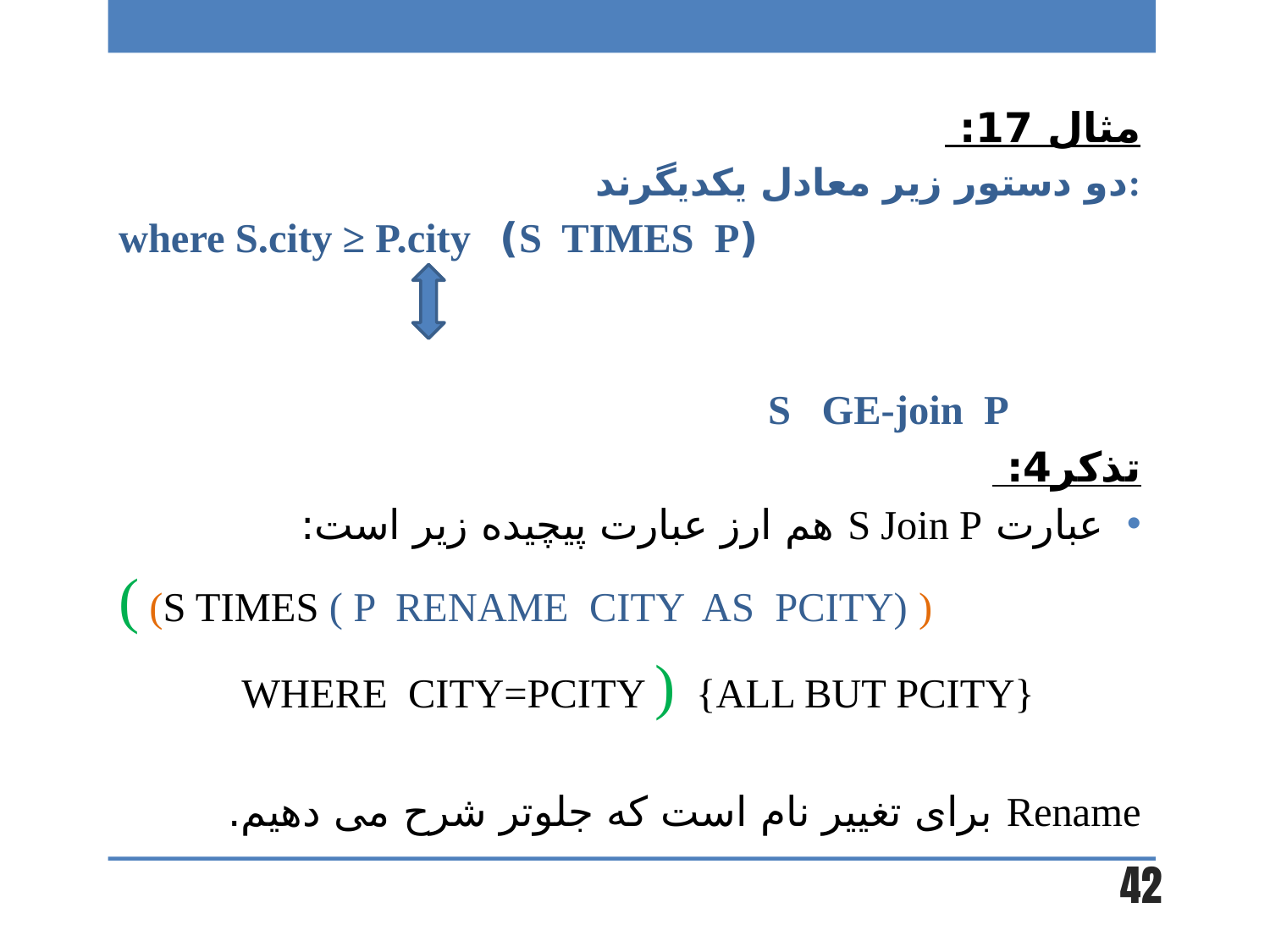

مثال 17:
دو دستور زیر معادل یکدیگرند:
(S  TIMES  P)  where S.city ≥ P.city

  S   GE-join  P
تذکر4:
عبارت S Join P هم ارز عبارت پیچیده زیر است:
( (S TIMES ( P  RENAME  CITY  AS  PCITY) )
	WHERE  CITY=PCITY )  {ALL BUT PCITY}

Rename برای تغییر نام است که جلوتر شرح می دهیم.

42